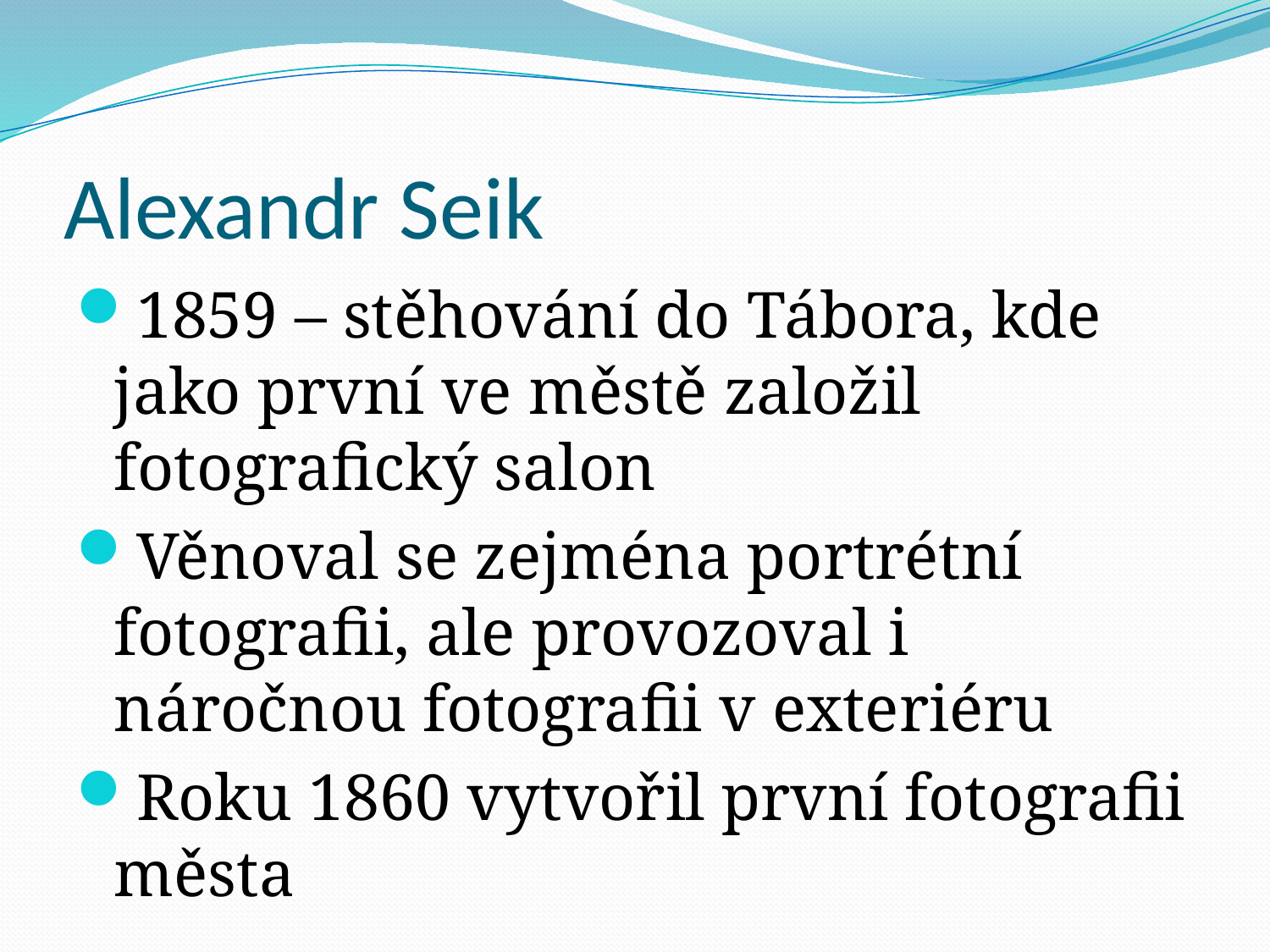

# Alexandr Seik
1859 – stěhování do Tábora, kde jako první ve městě založil fotografický salon
Věnoval se zejména portrétní fotografii, ale provozoval i náročnou fotografii v exteriéru
Roku 1860 vytvořil první fotografii města